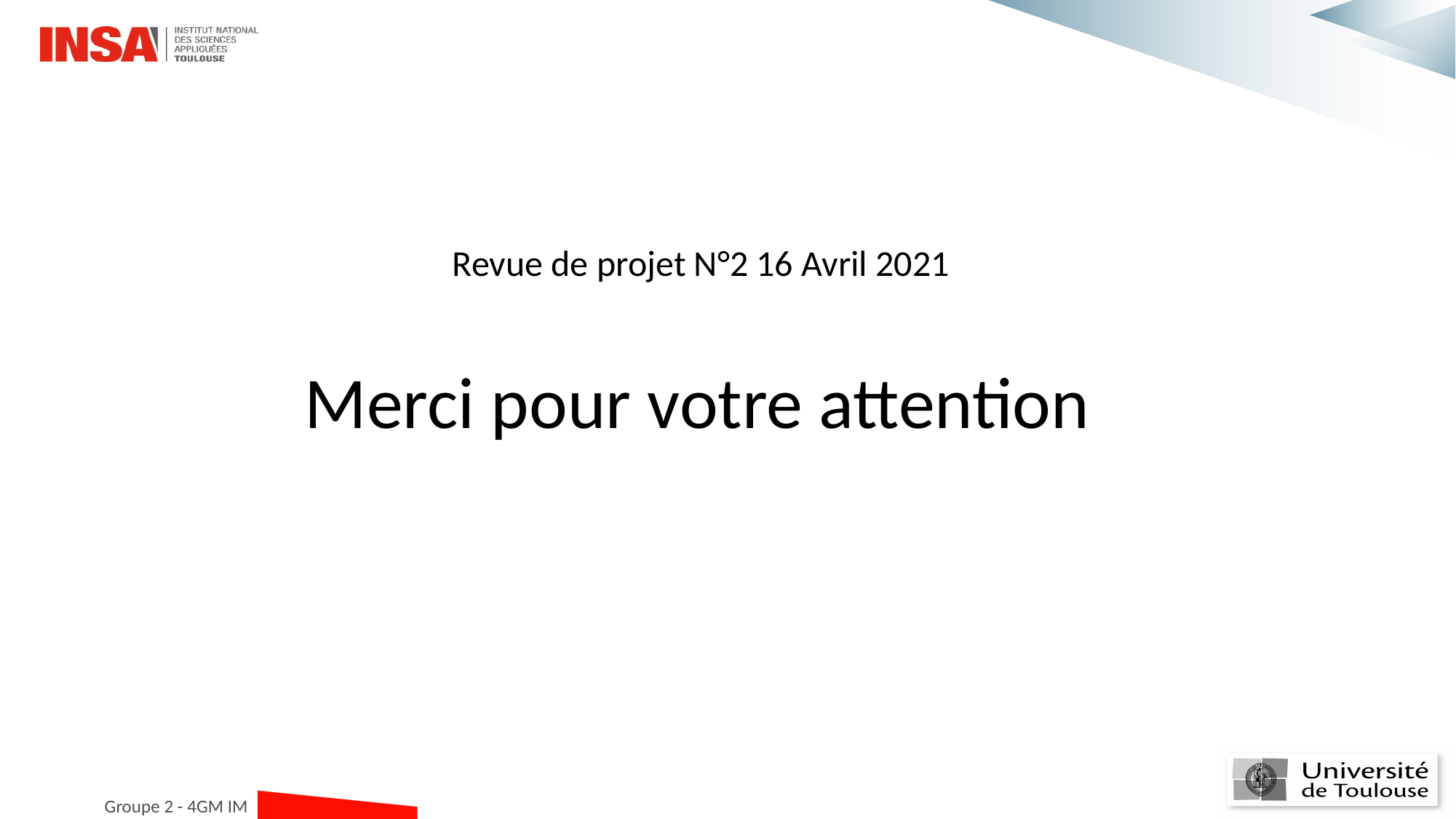

Revue de projet N°2 16 Avril 2021

Merci pour votre attention

Groupe 2 - 4GM IM